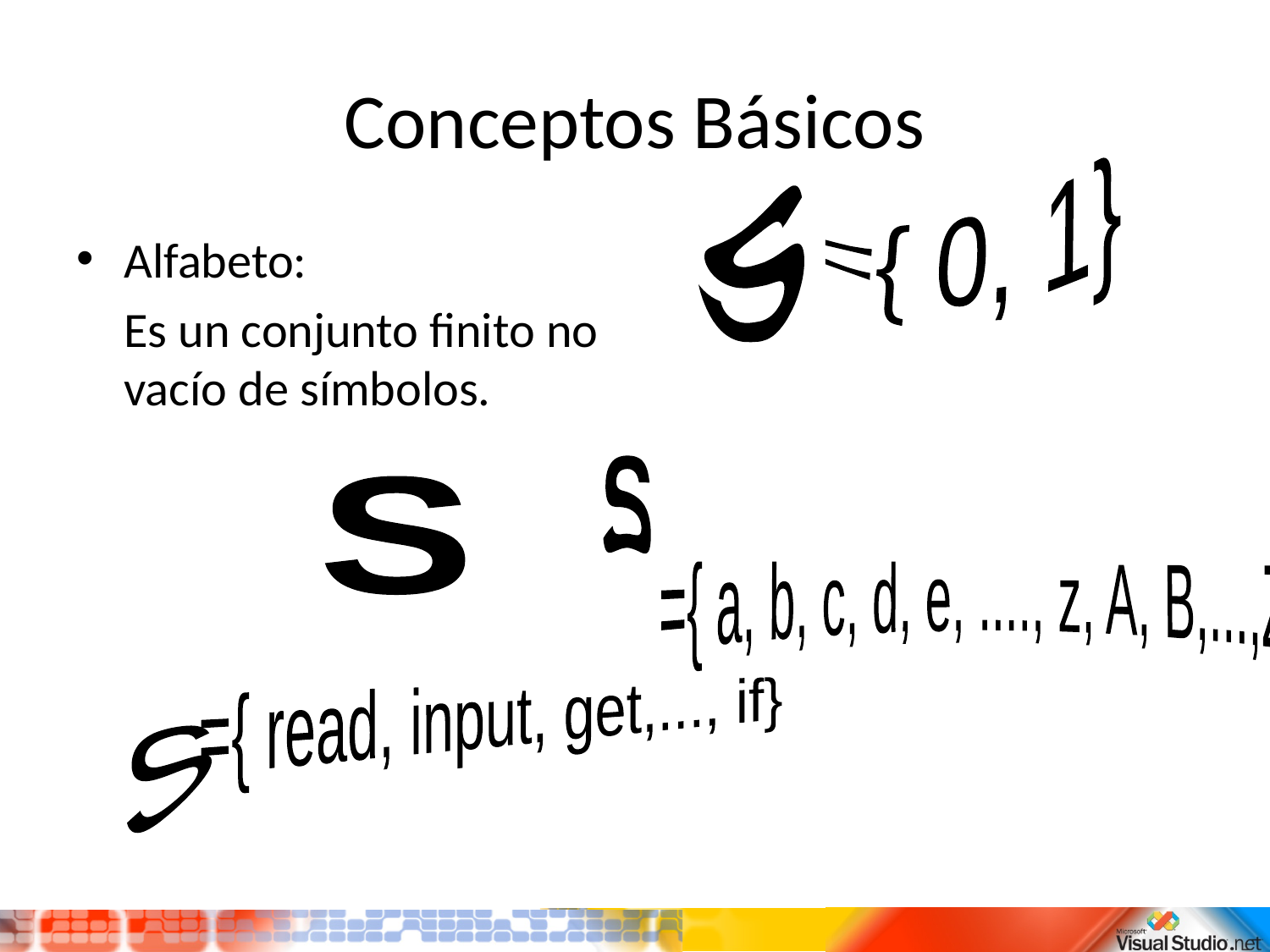

# Conceptos Básicos
={ 0, 1}
Σ
Alfabeto:
	Es un conjunto finito no vacío de símbolos.
Σ
={ a, b, c, d, e, ...., z, A, B,...,Z}
Σ
={ read, input, get,..., if}
Σ